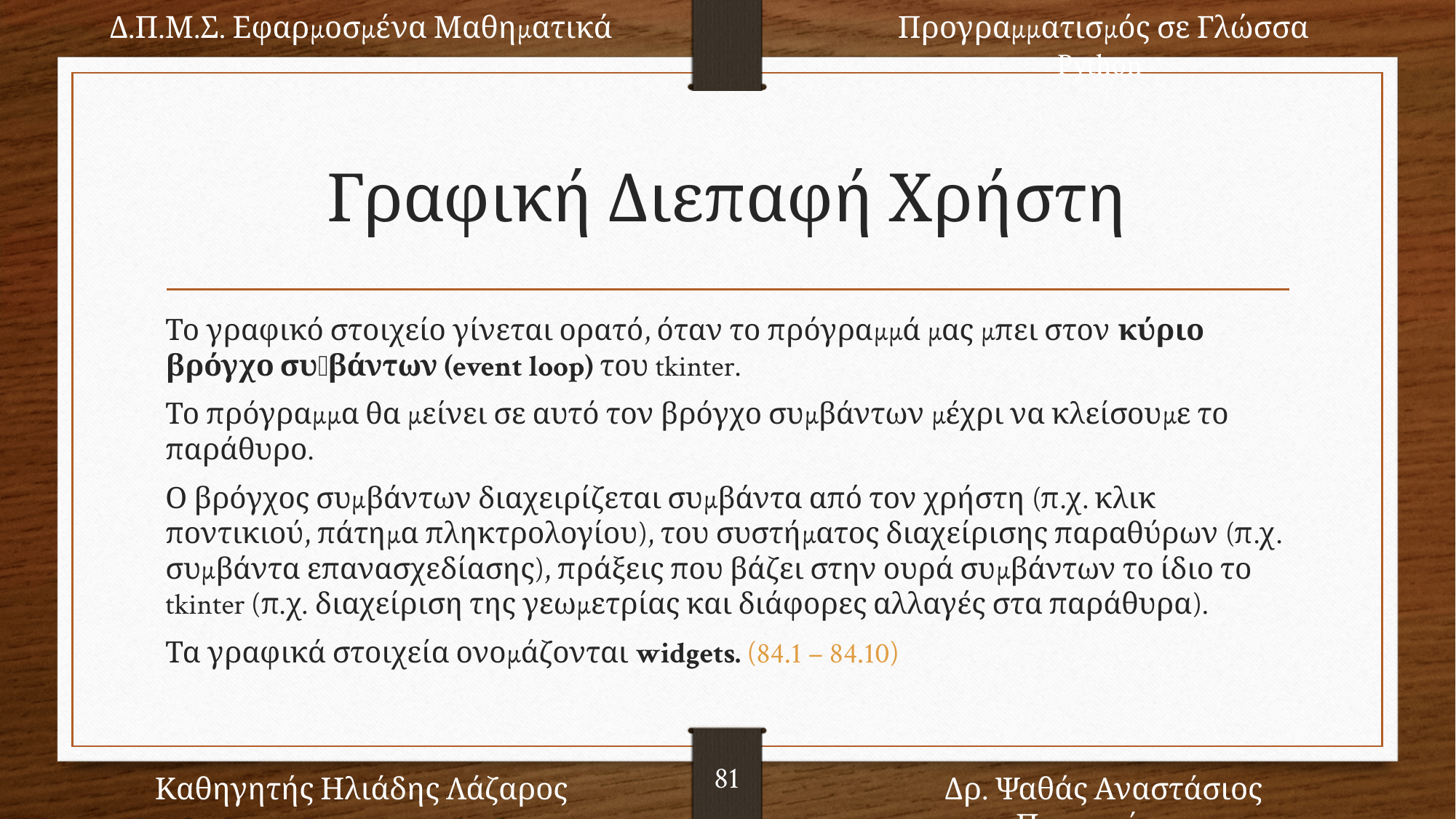

Δ.Π.Μ.Σ. Εφαρμοσμένα Μαθηματικά
Προγραμματισμός σε Γλώσσα Python
81
Καθηγητής Ηλιάδης Λάζαρος
Δρ. Ψαθάς Αναστάσιος Παναγιώτης
# Γραφική Διεπαφή Χρήστη
Το γραφικό στοιχείο γίνεται ορατό, όταν το πρόγραμμά μας μπει στον κύριο βρόγχο συμβάντων (event loop) του tkinter.
Το πρόγραμμα θα μείνει σε αυτό τον βρόγχο συμβάντων μέχρι να κλείσουμε το παράθυρο.
Ο βρόγχος συμβάντων διαχειρίζεται συμβάντα από τον χρήστη (π.χ. κλικ ποντικιού, πάτημα πληκτρολογίου), του συστήματος διαχείρισης παραθύρων (π.χ. συμβάντα επανασχεδίασης), πράξεις που βάζει στην ουρά συμβάντων το ίδιο το tkinter (π.χ. διαχείριση της γεωμετρίας και διάφορες αλλαγές στα παράθυρα).
Τα γραφικά στοιχεία ονομάζονται widgets. (84.1 – 84.10)